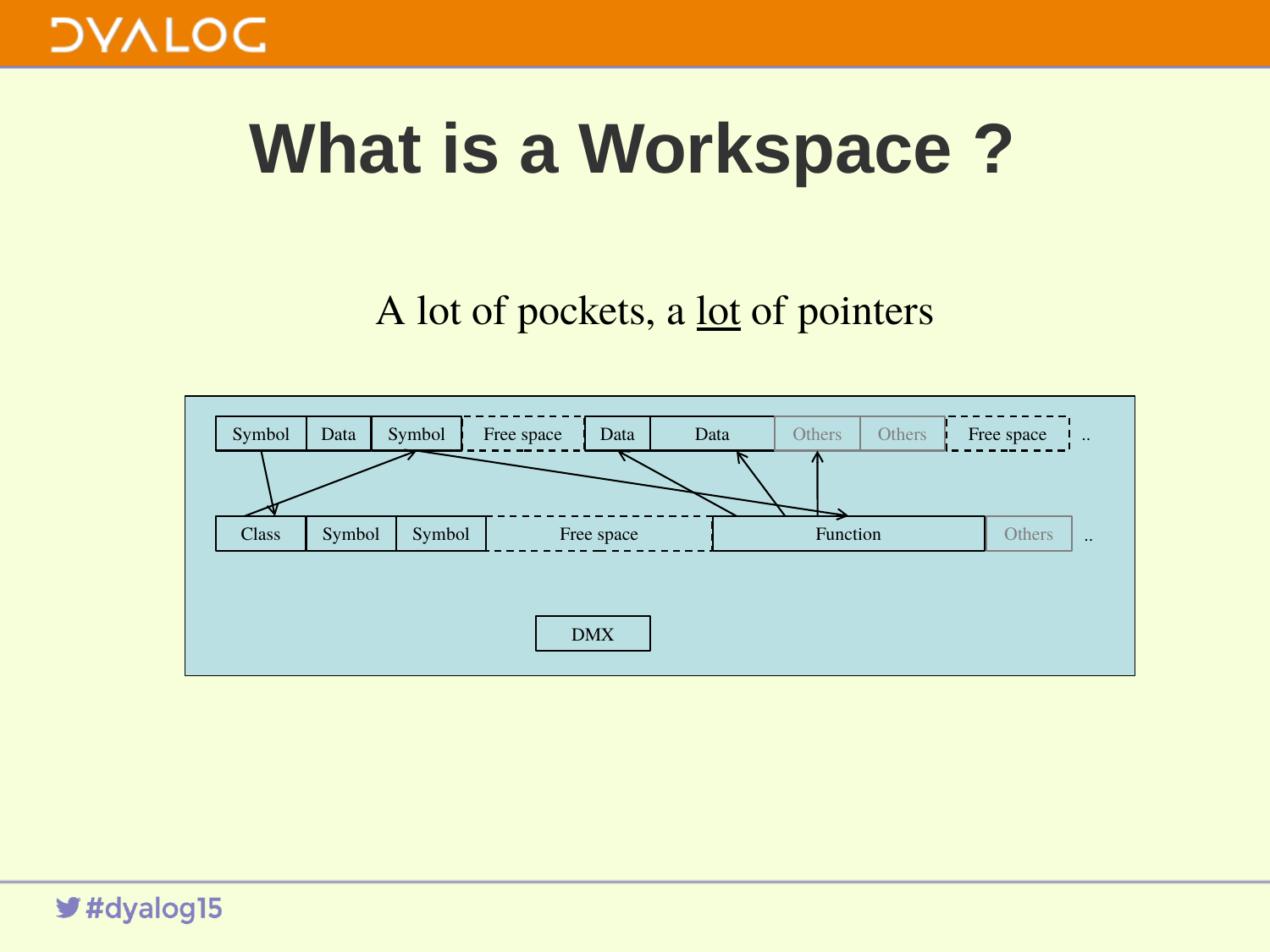

# What is a Workspace ?
A lot of pockets, a lot of pointers

Symbol
Data
Symbol
Free space
Data
Data
Others
Others
Free space
..
Class
Symbol
Symbol
Free space
Function
Others
..
DMX